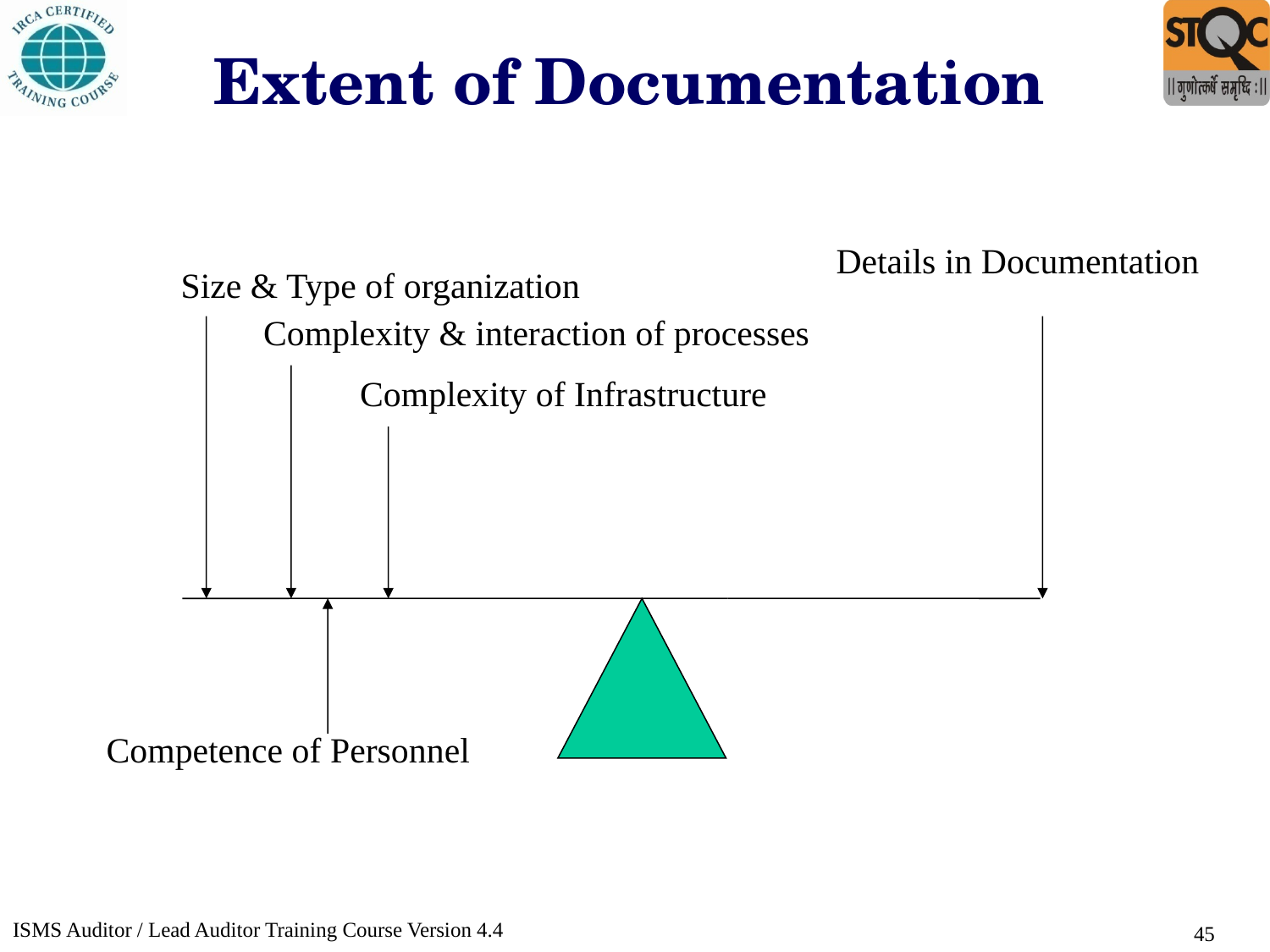

# Extent of Documentation

Details in Documentation
Size & Type of organization
Complexity & interaction of processes

Complexity of Infrastructure

Competence of Personnel

45
ISMS Auditor / Lead Auditor Training Course Version 4.4